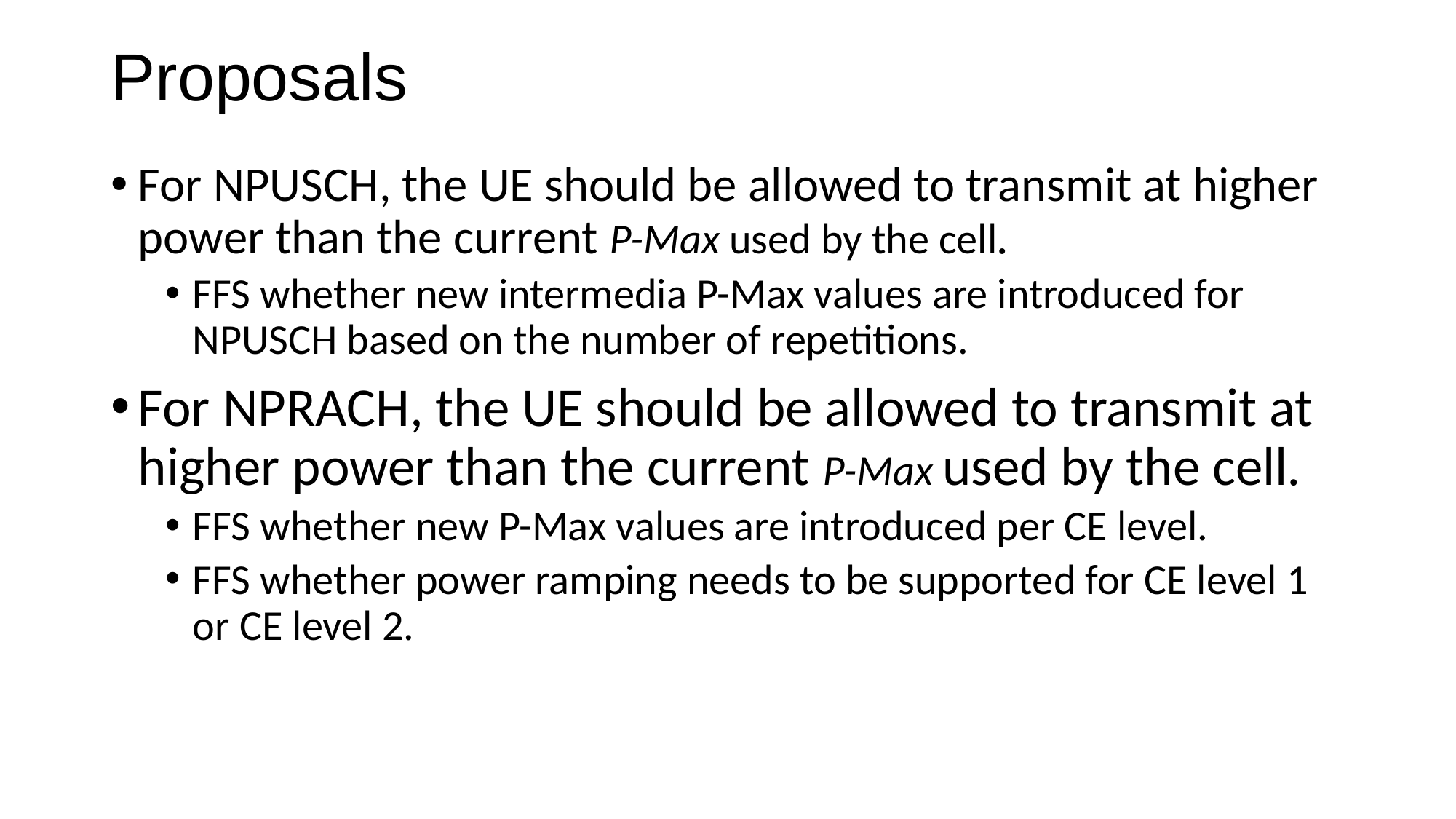

# Proposals
For NPUSCH, the UE should be allowed to transmit at higher power than the current P-Max used by the cell.
FFS whether new intermedia P-Max values are introduced for NPUSCH based on the number of repetitions.
For NPRACH, the UE should be allowed to transmit at higher power than the current P-Max used by the cell.
FFS whether new P-Max values are introduced per CE level.
FFS whether power ramping needs to be supported for CE level 1 or CE level 2.